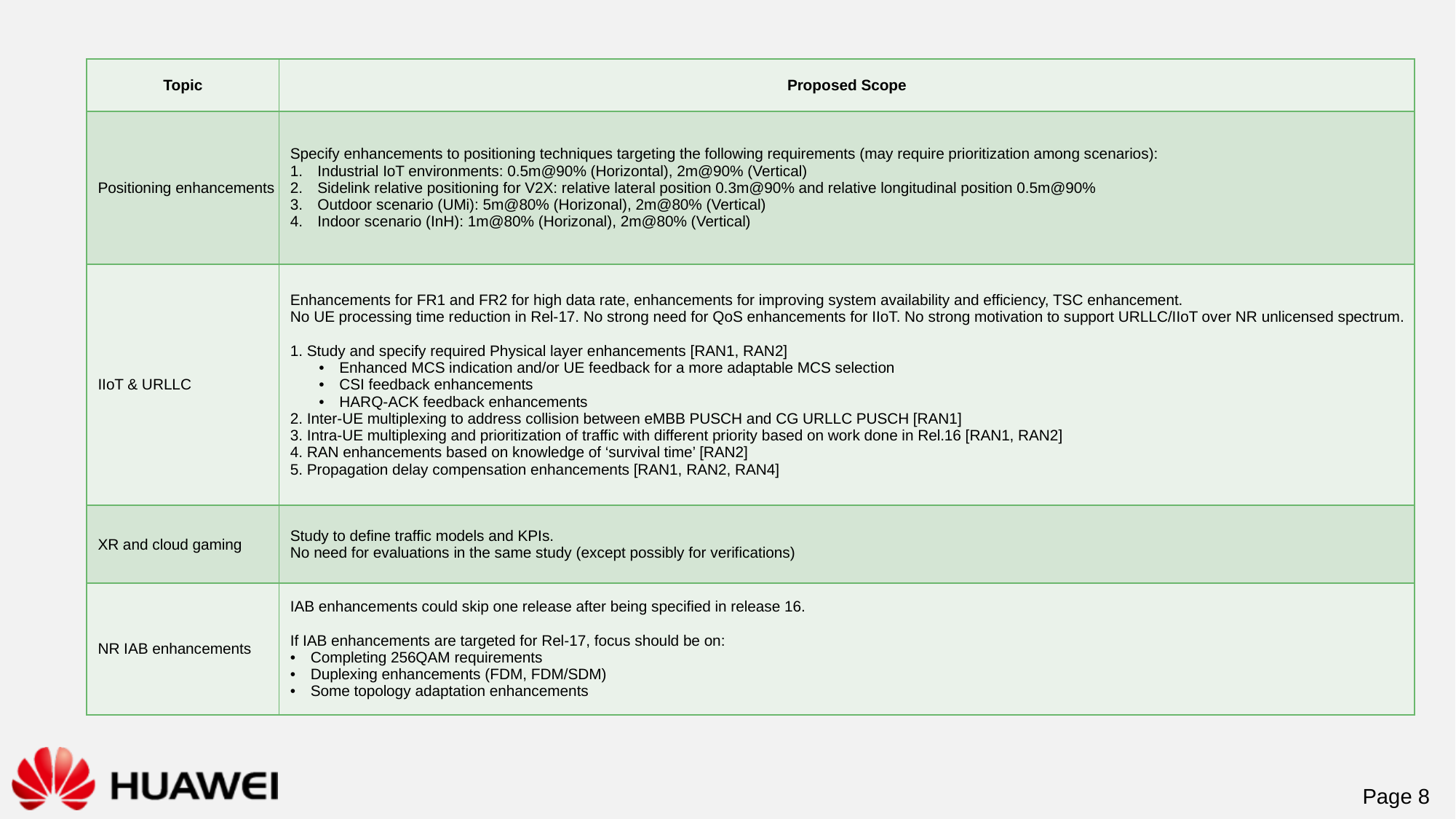

| Topic | Proposed Scope |
| --- | --- |
| Positioning enhancements | Specify enhancements to positioning techniques targeting the following requirements (may require prioritization among scenarios): Industrial IoT environments: 0.5m@90% (Horizontal), 2m@90% (Vertical) Sidelink relative positioning for V2X: relative lateral position 0.3m@90% and relative longitudinal position 0.5m@90% Outdoor scenario (UMi): 5m@80% (Horizonal), 2m@80% (Vertical) Indoor scenario (InH): 1m@80% (Horizonal), 2m@80% (Vertical) |
| IIoT & URLLC | Enhancements for FR1 and FR2 for high data rate, enhancements for improving system availability and efficiency, TSC enhancement. No UE processing time reduction in Rel-17. No strong need for QoS enhancements for IIoT. No strong motivation to support URLLC/IIoT over NR unlicensed spectrum. 1. Study and specify required Physical layer enhancements [RAN1, RAN2] Enhanced MCS indication and/or UE feedback for a more adaptable MCS selection CSI feedback enhancements HARQ-ACK feedback enhancements 2. Inter-UE multiplexing to address collision between eMBB PUSCH and CG URLLC PUSCH [RAN1] 3. Intra-UE multiplexing and prioritization of traffic with different priority based on work done in Rel.16 [RAN1, RAN2] 4. RAN enhancements based on knowledge of ‘survival time’ [RAN2] 5. Propagation delay compensation enhancements [RAN1, RAN2, RAN4] |
| XR and cloud gaming | Study to define traffic models and KPIs. No need for evaluations in the same study (except possibly for verifications) |
| NR IAB enhancements | IAB enhancements could skip one release after being specified in release 16. If IAB enhancements are targeted for Rel-17, focus should be on: Completing 256QAM requirements Duplexing enhancements (FDM, FDM/SDM) Some topology adaptation enhancements |